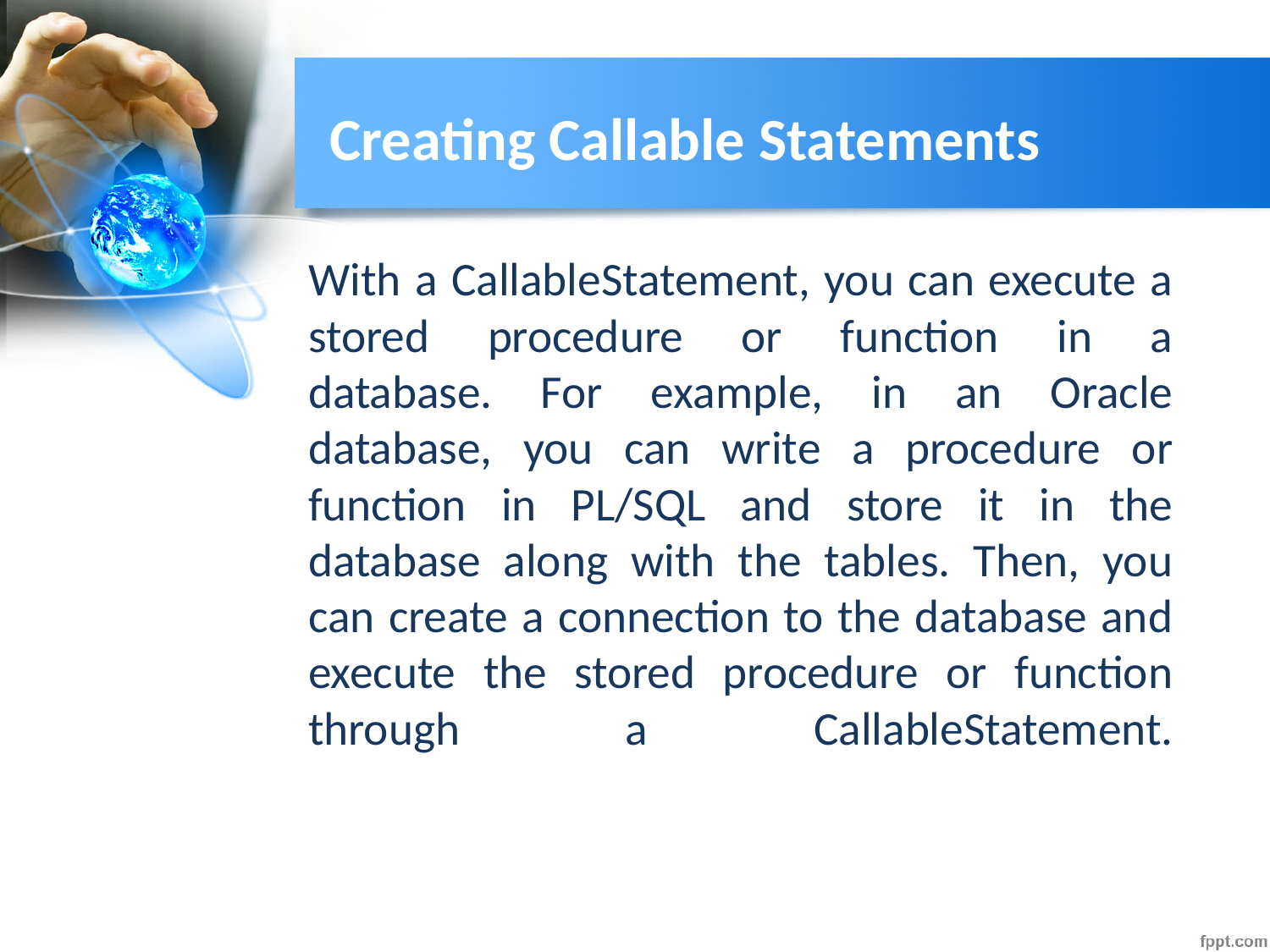

# Creating Callable Statements
With a CallableStatement, you can execute a stored procedure or function in a
database. For example, in an Oracle database, you can write a procedure or function in PL/SQL and store it in the database along with the tables. Then, you can create a connection to the database and execute the stored procedure or function through a CallableStatement.